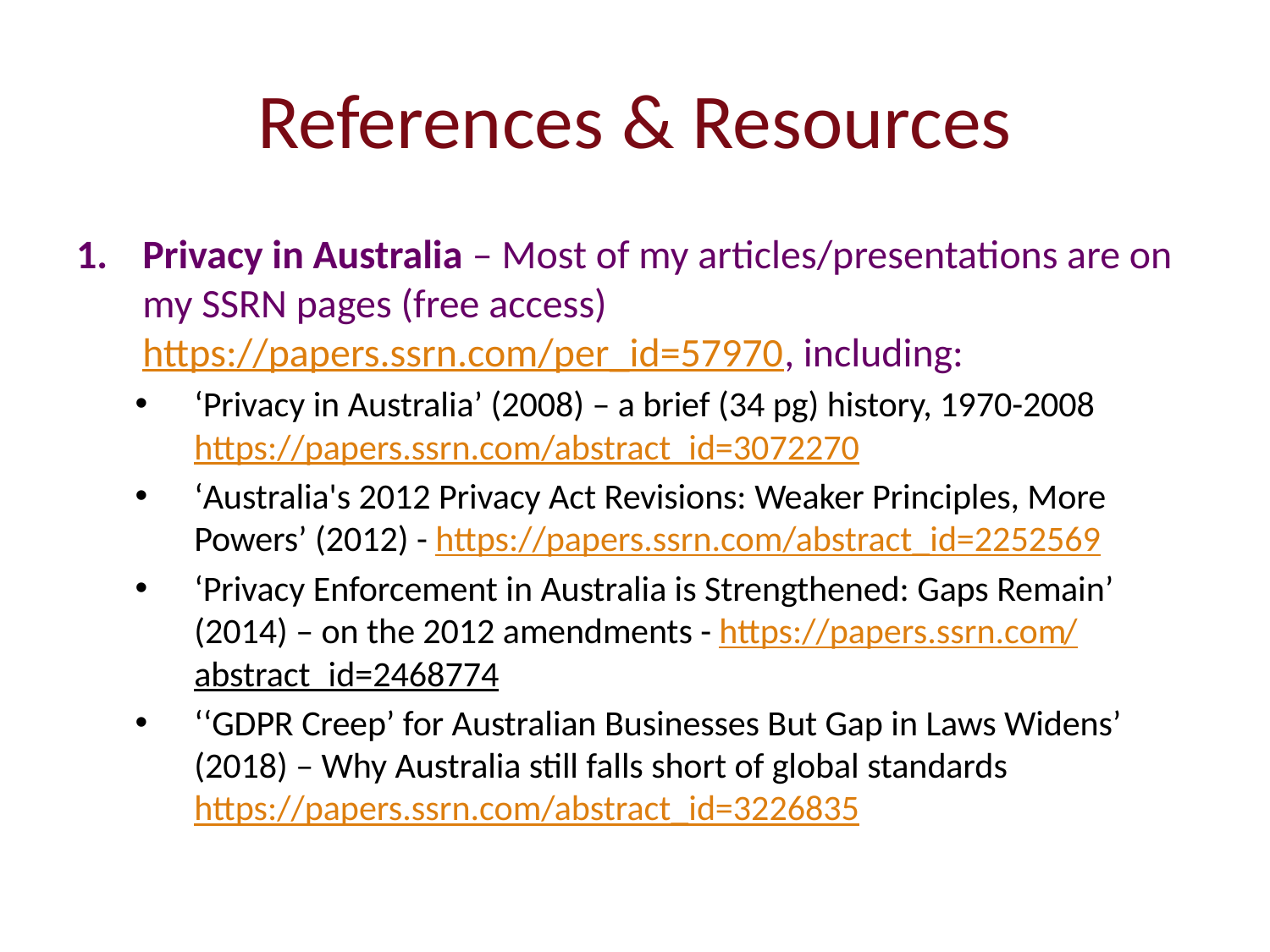

# References & Resources
Privacy in Australia – Most of my articles/presentations are on my SSRN pages (free access)https://papers.ssrn.com/per_id=57970, including:
‘Privacy in Australia’ (2008) – a brief (34 pg) history, 1970-2008 https://papers.ssrn.com/abstract_id=3072270
‘Australia's 2012 Privacy Act Revisions: Weaker Principles, More Powers’ (2012) - https://papers.ssrn.com/abstract_id=2252569
‘Privacy Enforcement in Australia is Strengthened: Gaps Remain’ (2014) – on the 2012 amendments - https://papers.ssrn.com/abstract_id=2468774
‘‘GDPR Creep’ for Australian Businesses But Gap in Laws Widens’ (2018) – Why Australia still falls short of global standards https://papers.ssrn.com/abstract_id=3226835